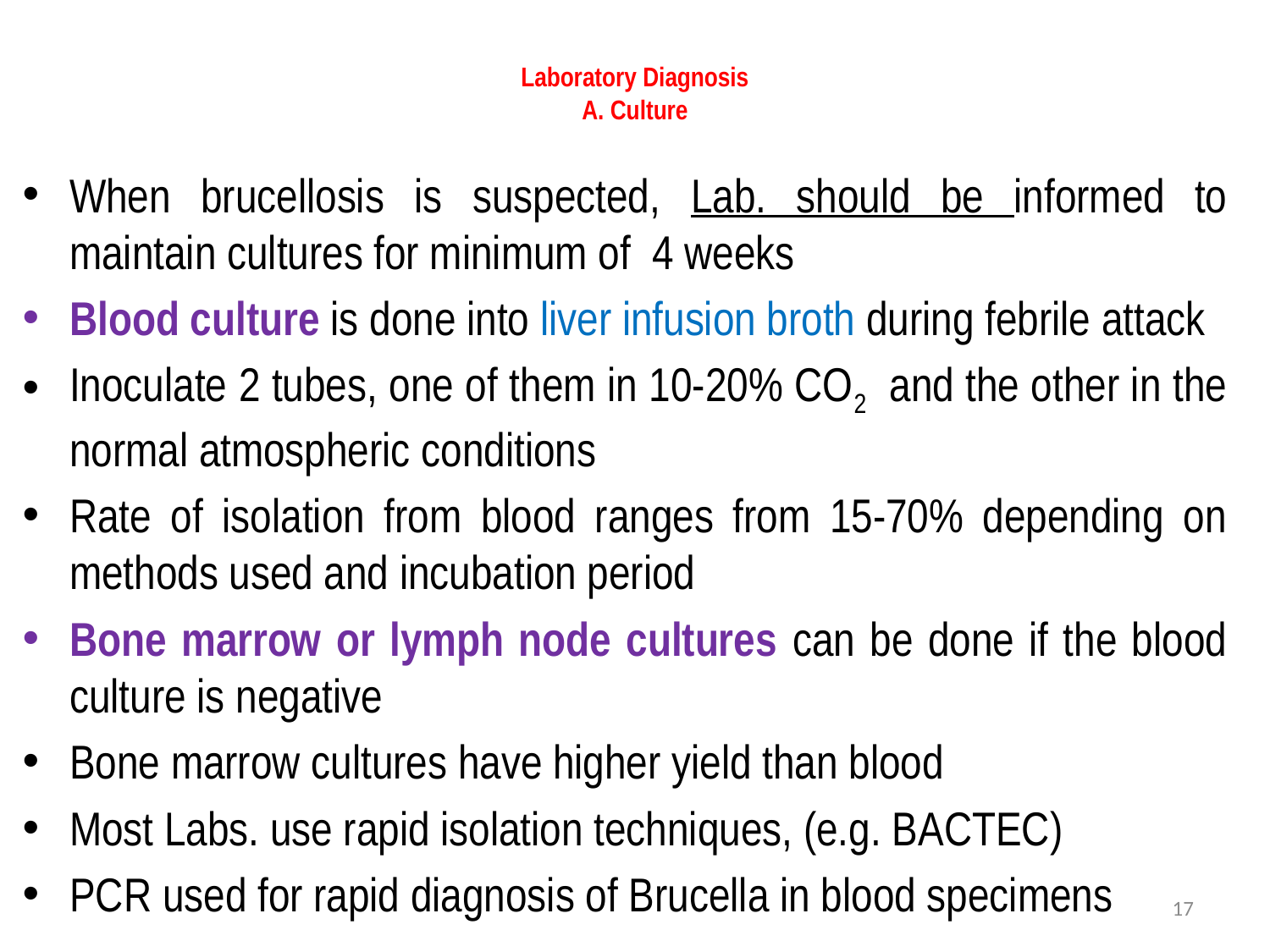

# Laboratory Diagnosis A. Culture
When brucellosis is suspected, Lab. should be informed to maintain cultures for minimum of  4 weeks
Blood culture is done into liver infusion broth during febrile attack
Inoculate 2 tubes, one of them in 10-20% CO2  and the other in the normal atmospheric conditions
Rate of isolation from blood ranges from 15-70% depending on methods used and incubation period
Bone marrow or lymph node cultures can be done if the blood culture is negative
Bone marrow cultures have higher yield than blood
Most Labs. use rapid isolation techniques, (e.g. BACTEC)
PCR used for rapid diagnosis of Brucella in blood specimens

17